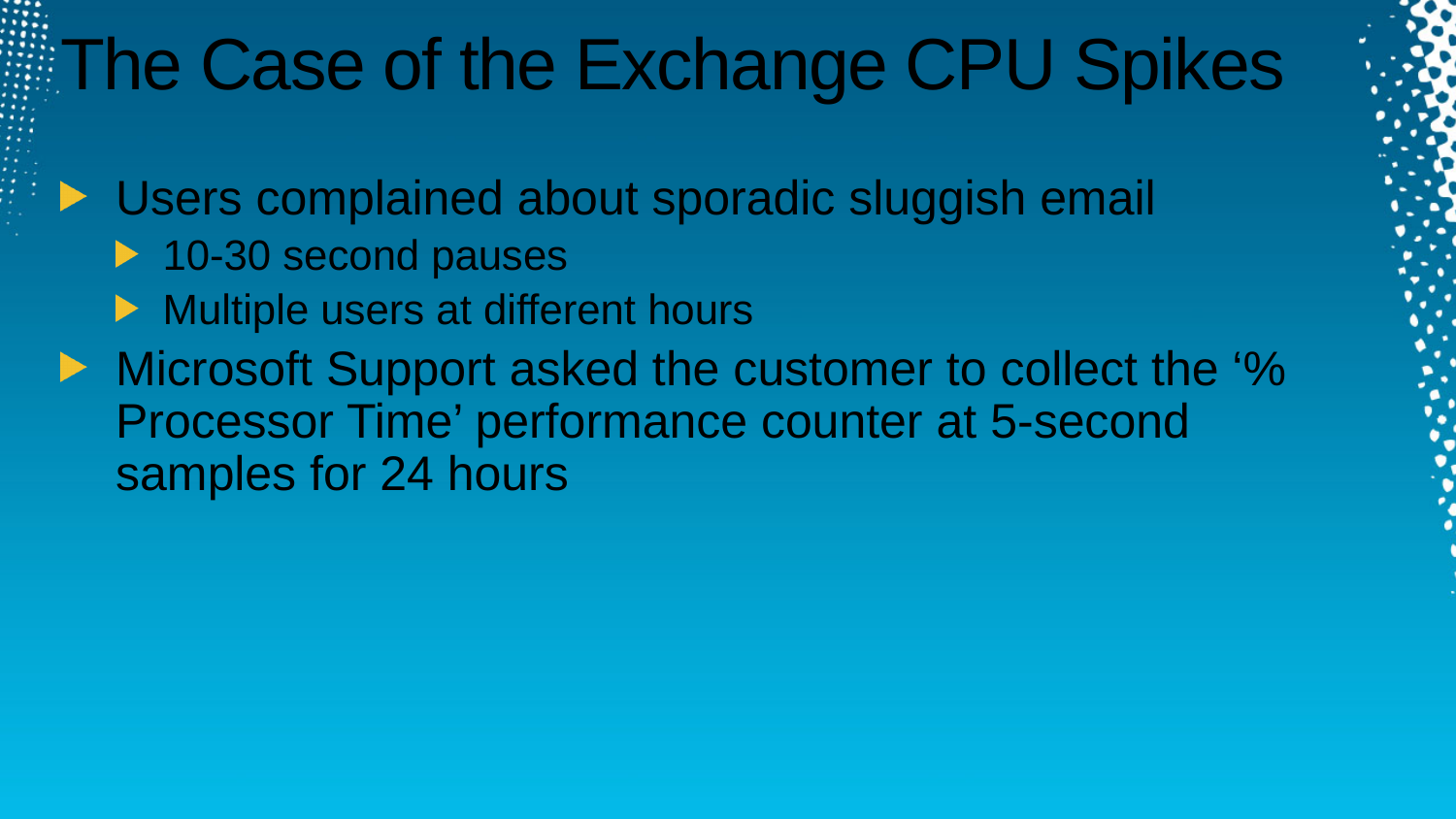

# The Case of the Exchange CPU Spikes
Users complained about sporadic sluggish email
10-30 second pauses
Multiple users at different hours
Microsoft Support asked the customer to collect the ‘% Processor Time’ performance counter at 5-second
samples for 24 hours